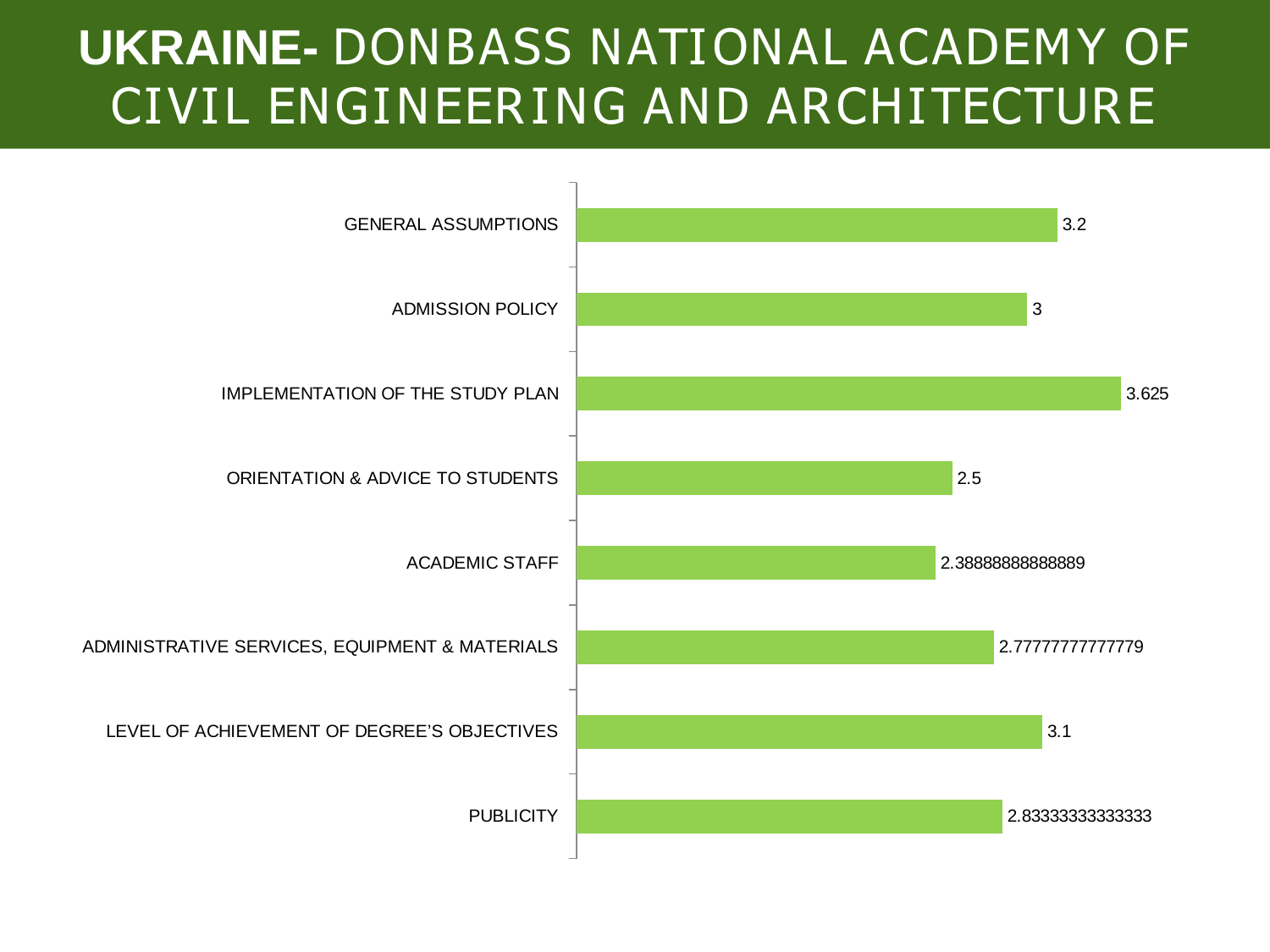

UKRAINE- Donbass National Academy of Civil Engineering and Architecture

### Chart

| Category |  |
|---|---|
| PUBLICITY  | 2.8333333333333335 |
| LEVEL OF ACHIEVEMENT OF DEGREE’S OBJECTIVES  | 3.1 |
| ADMINISTRATIVE SERVICES, EQUIPMENT & MATERIALS  | 2.7777777777777857 |
| ACADEMIC STAFF  | 2.388888888888885 |
| ORIENTATION & ADVICE TO STUDENTS  | 2.5 |
| IMPLEMENTATION OF THE STUDY PLAN  | 3.625 |
| ADMISSION POLICY  | 3.0 |
| GENERAL ASSUMPTIONS  | 3.2 |